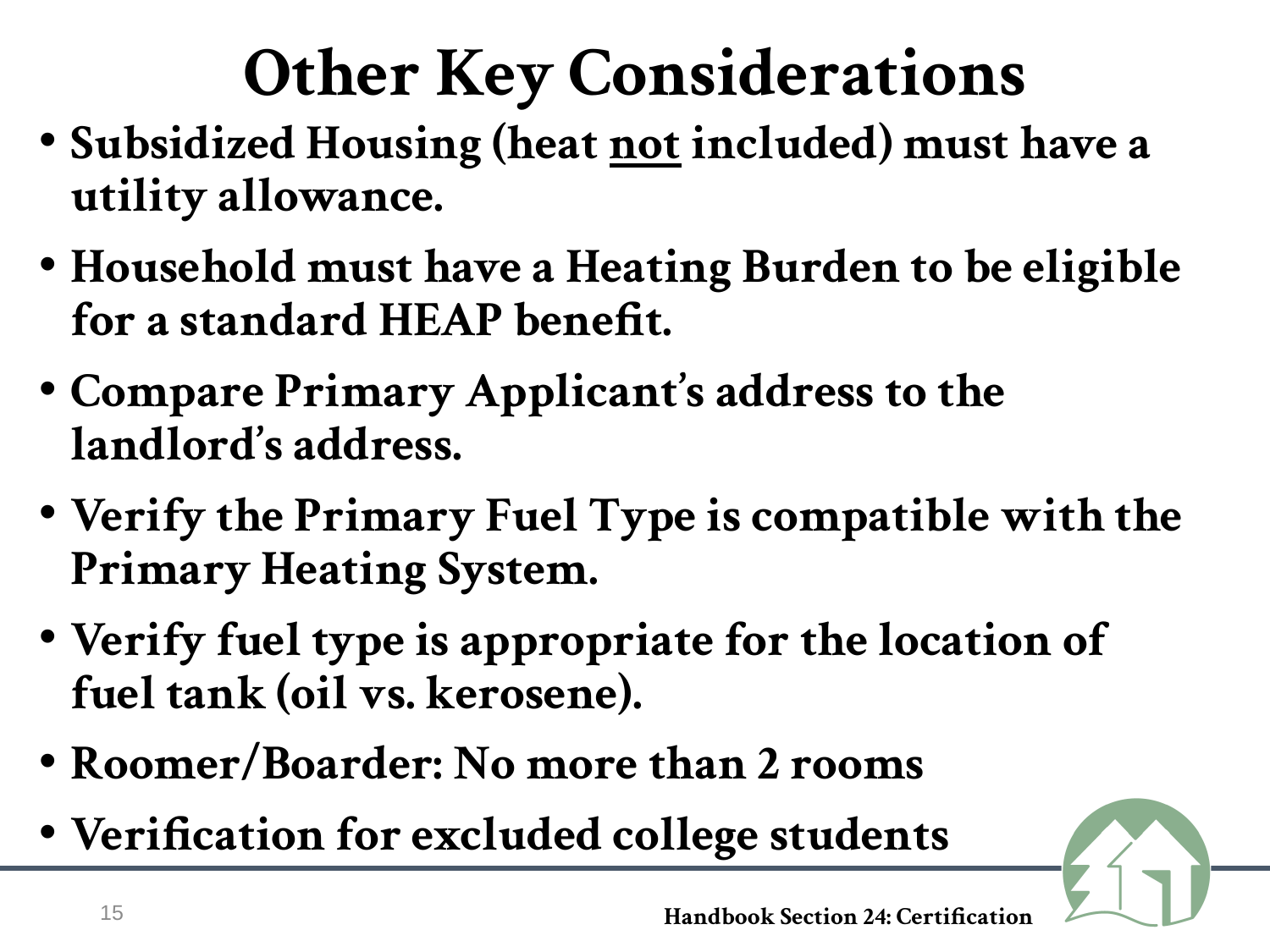

# Other Key Considerations
Subsidized Housing (heat not included) must have a utility allowance.
Household must have a Heating Burden to be eligible for a standard HEAP benefit.
Compare Primary Applicant’s address to the landlord’s address.
Verify the Primary Fuel Type is compatible with the Primary Heating System.
Verify fuel type is appropriate for the location of fuel tank (oil vs. kerosene).
Roomer/Boarder: No more than 2 rooms
Verification for excluded college students
15
Handbook Section 24: Certification